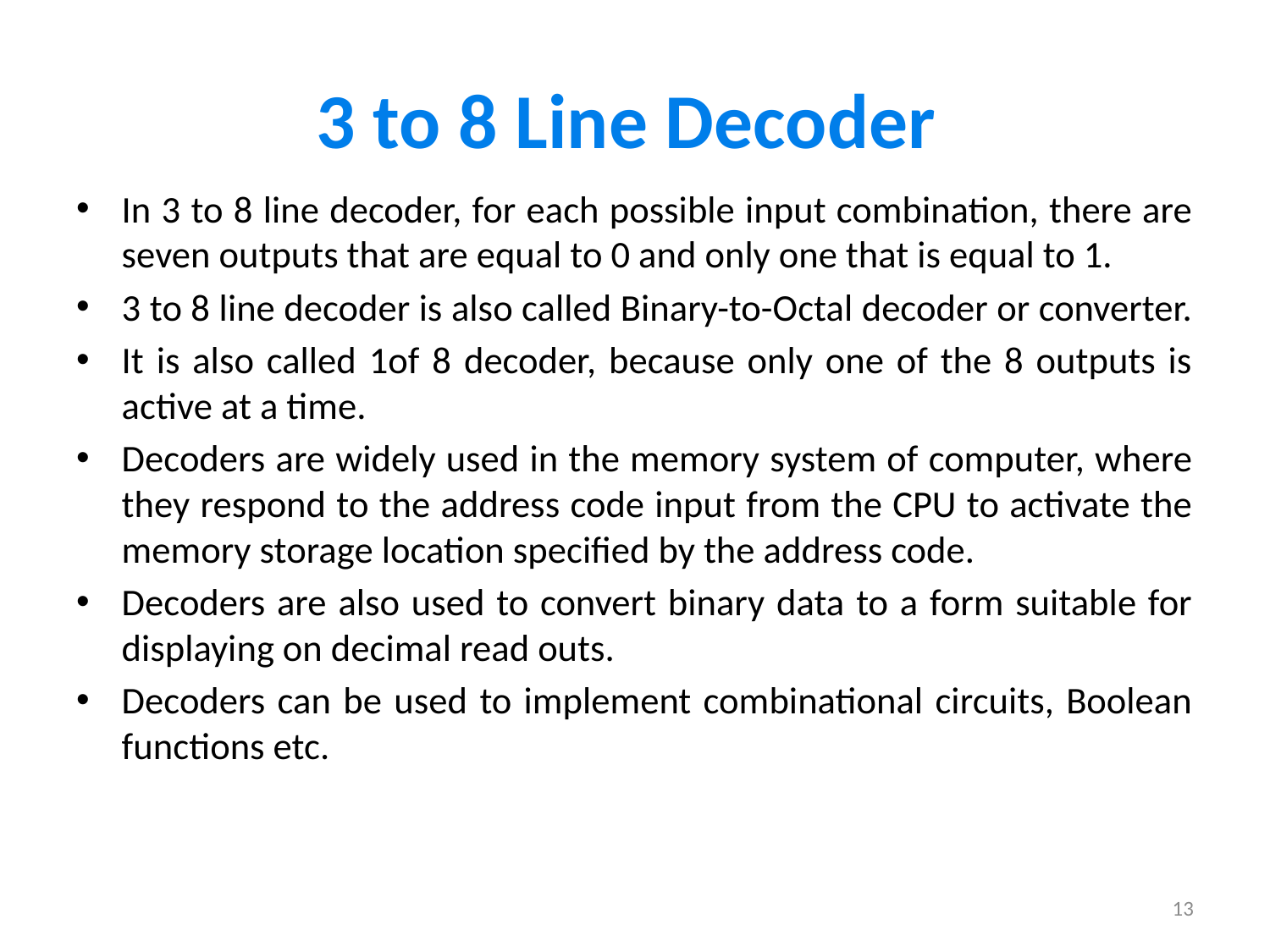

# 3 to 8 Line Decoder
In 3 to 8 line decoder, for each possible input combination, there are seven outputs that are equal to 0 and only one that is equal to 1.
3 to 8 line decoder is also called Binary-to-Octal decoder or converter.
It is also called 1of 8 decoder, because only one of the 8 outputs is active at a time.
Decoders are widely used in the memory system of computer, where they respond to the address code input from the CPU to activate the memory storage location specified by the address code.
Decoders are also used to convert binary data to a form suitable for displaying on decimal read outs.
Decoders can be used to implement combinational circuits, Boolean functions etc.
13